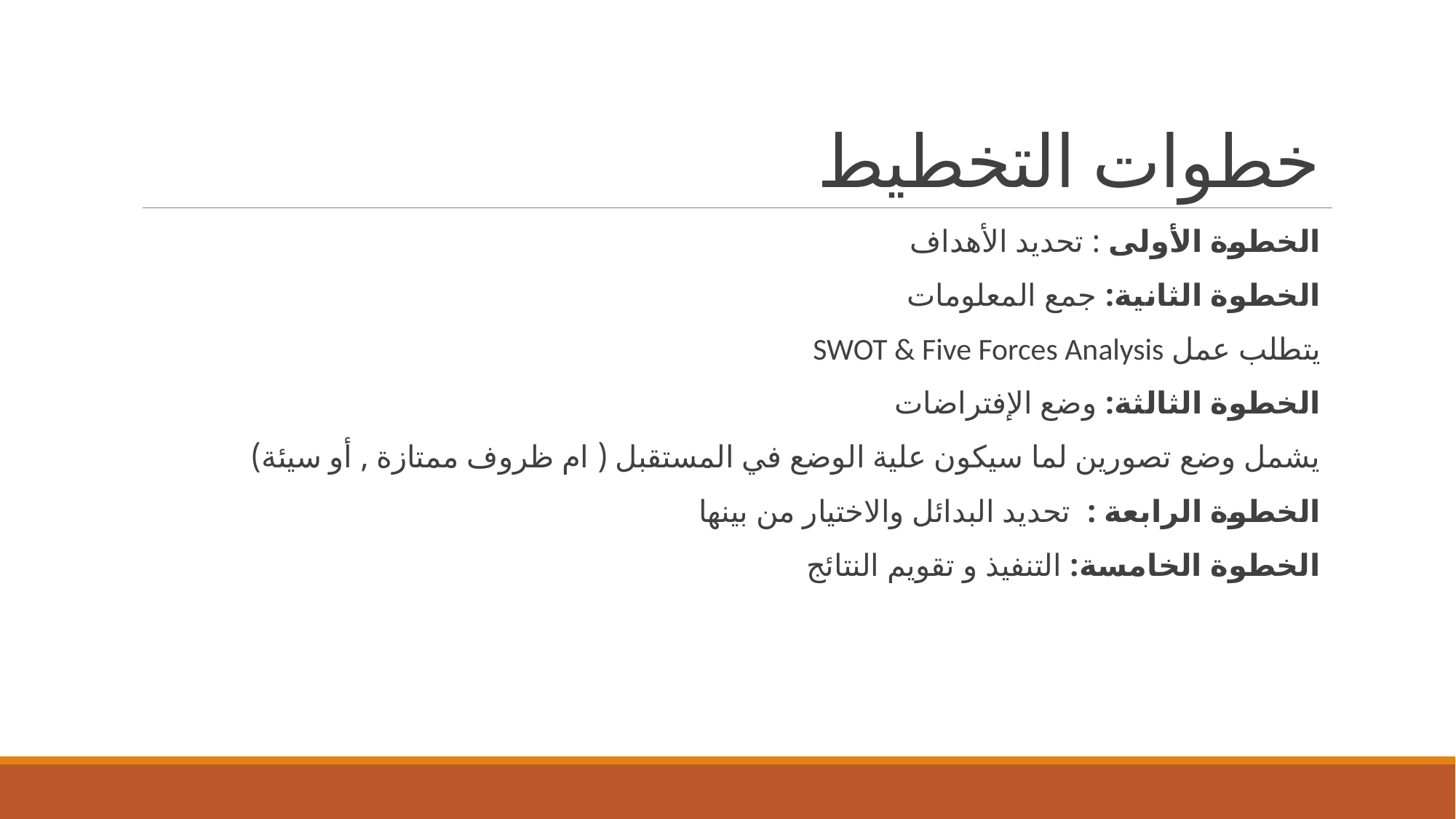

# خطوات التخطيط
الخطوة الأولى : تحديد الأهداف
الخطوة الثانية: جمع المعلومات
يتطلب عمل SWOT & Five Forces Analysis
الخطوة الثالثة: وضع الإفتراضات
يشمل وضع تصورين لما سيكون علية الوضع في المستقبل ( ام ظروف ممتازة , أو سيئة)
الخطوة الرابعة :  تحديد البدائل والاختيار من بينها
الخطوة الخامسة: التنفيذ و تقويم النتائج